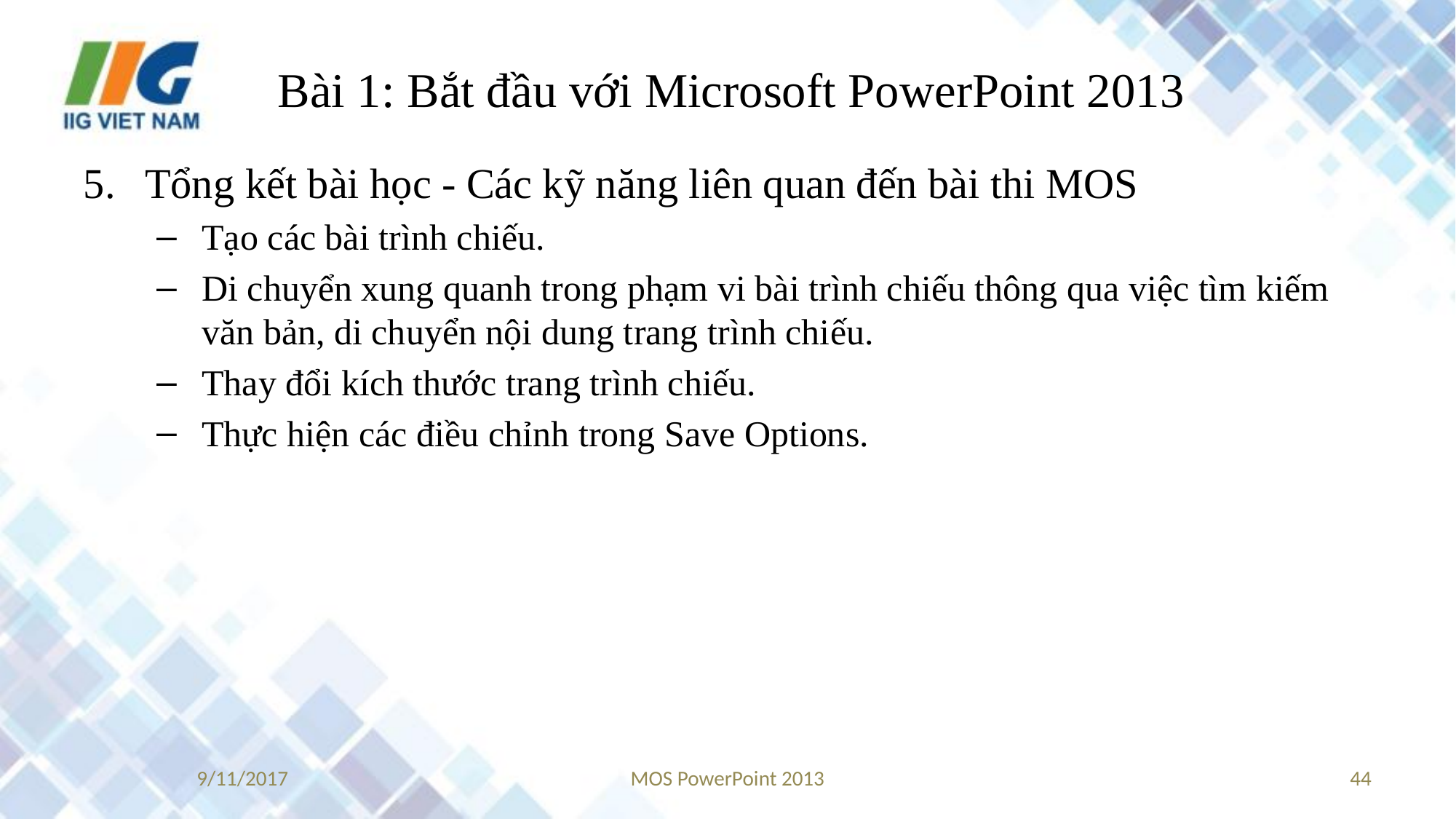

# Bài 1: Bắt đầu với Microsoft PowerPoint 2013
Tổng kết bài học - Các kỹ năng liên quan đến bài thi MOS
Tạo các bài trình chiếu.
Di chuyển xung quanh trong phạm vi bài trình chiếu thông qua việc tìm kiếm văn bản, di chuyển nội dung trang trình chiếu.
Thay đổi kích thước trang trình chiếu.
Thực hiện các điều chỉnh trong Save Options.
9/11/2017
MOS PowerPoint 2013
44